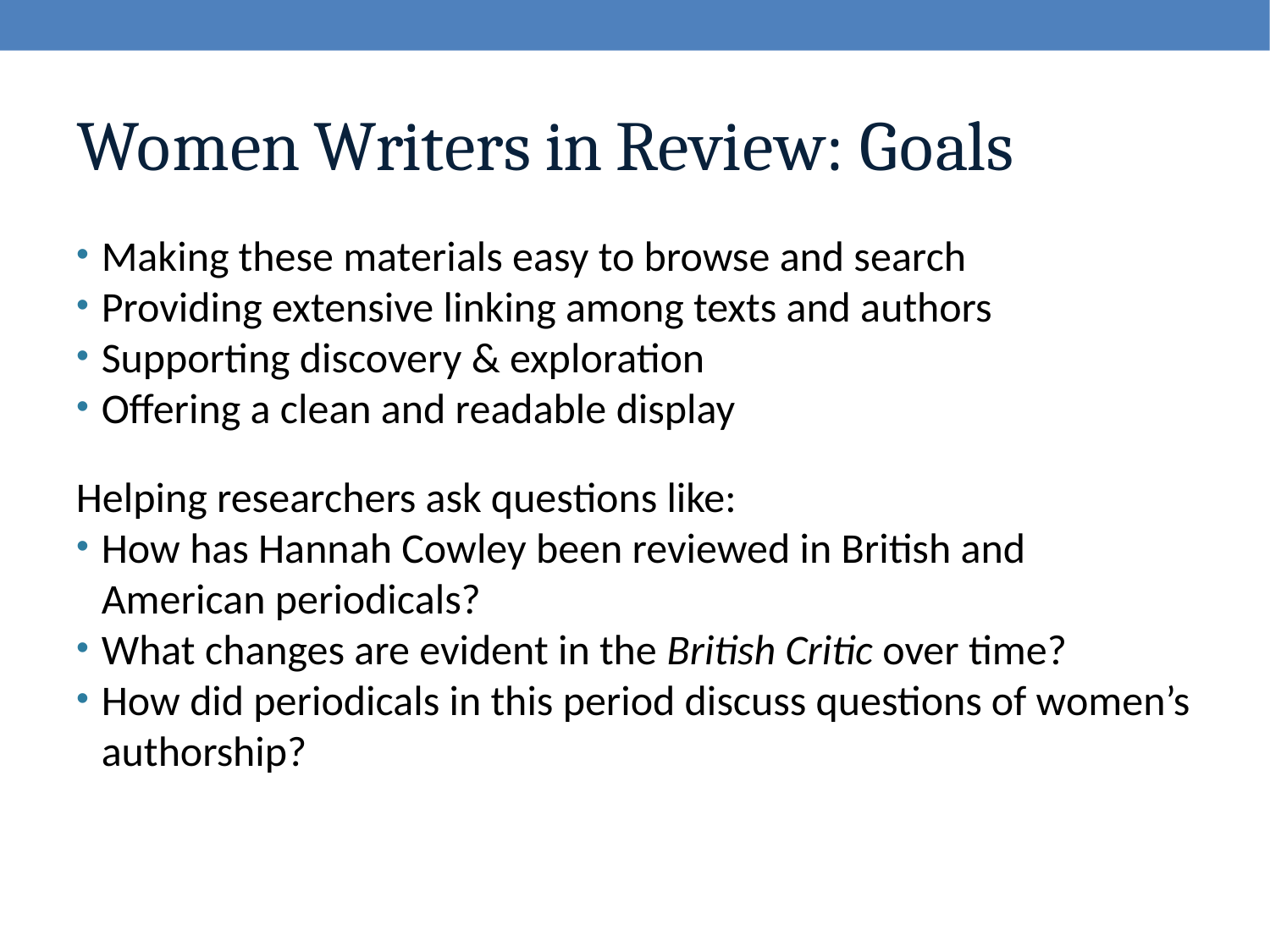

Women Writers in Review: Goals
Making these materials easy to browse and search
Providing extensive linking among texts and authors
Supporting discovery & exploration
Offering a clean and readable display

Helping researchers ask questions like:
How has Hannah Cowley been reviewed in British and American periodicals?
What changes are evident in the British Critic over time?
How did periodicals in this period discuss questions of women’s authorship?